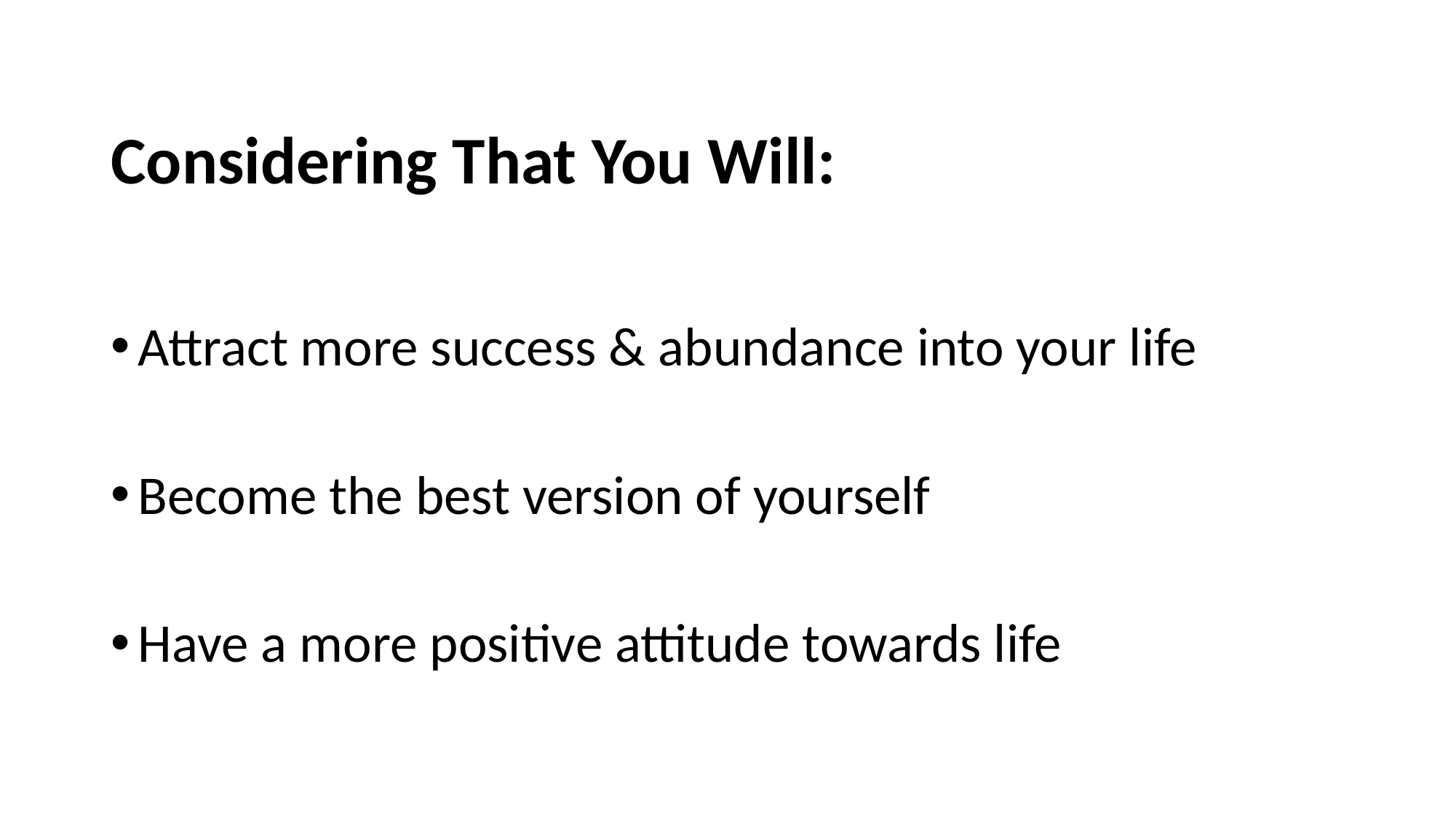

# Considering That You Will:
Attract more success & abundance into your life

Become the best version of yourself

Have a more positive attitude towards life